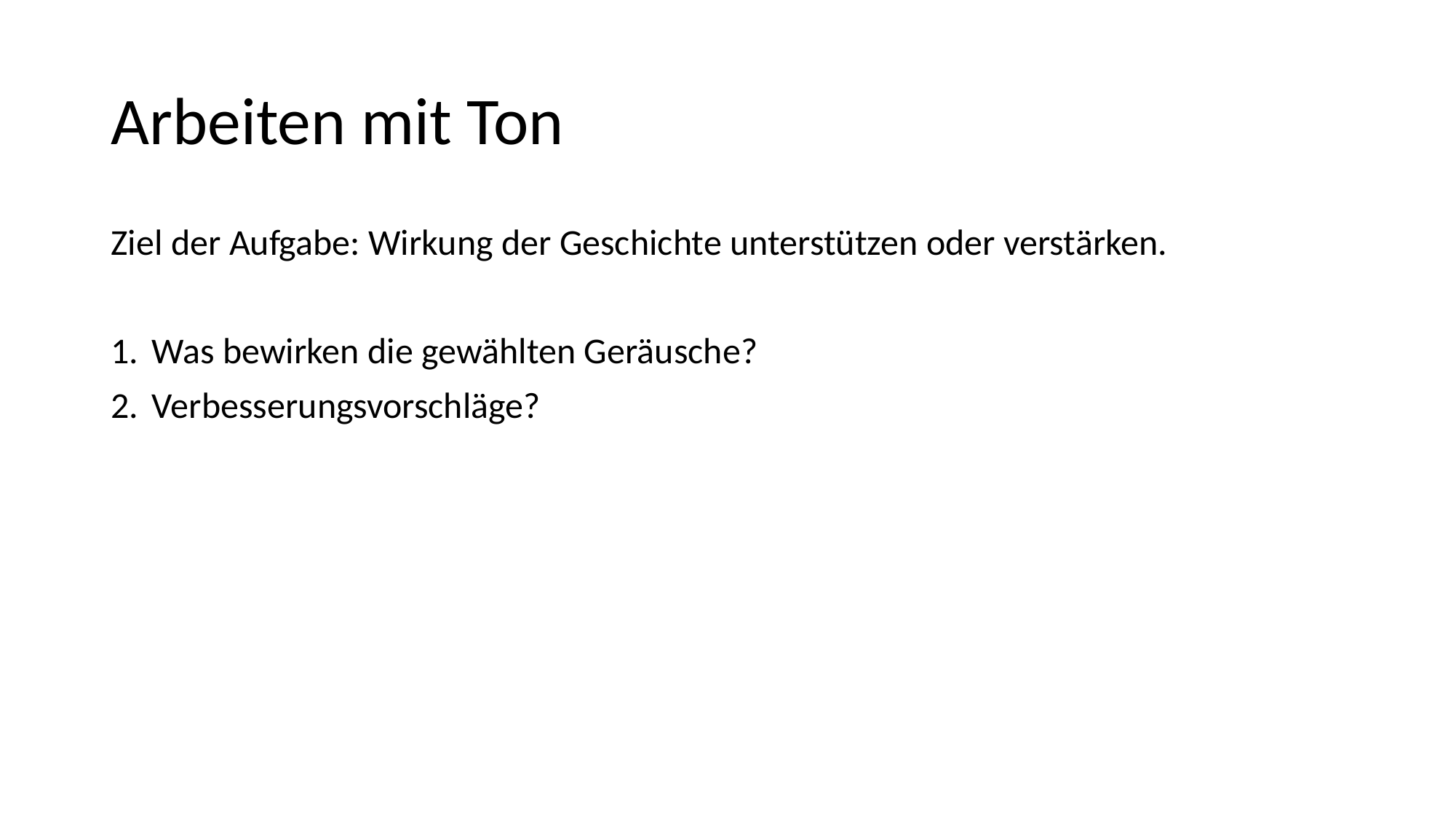

# Arbeiten mit Ton
Ziel der Aufgabe: Wirkung der Geschichte unterstützen oder verstärken.

Was bewirken die gewählten Geräusche?
Verbesserungsvorschläge?